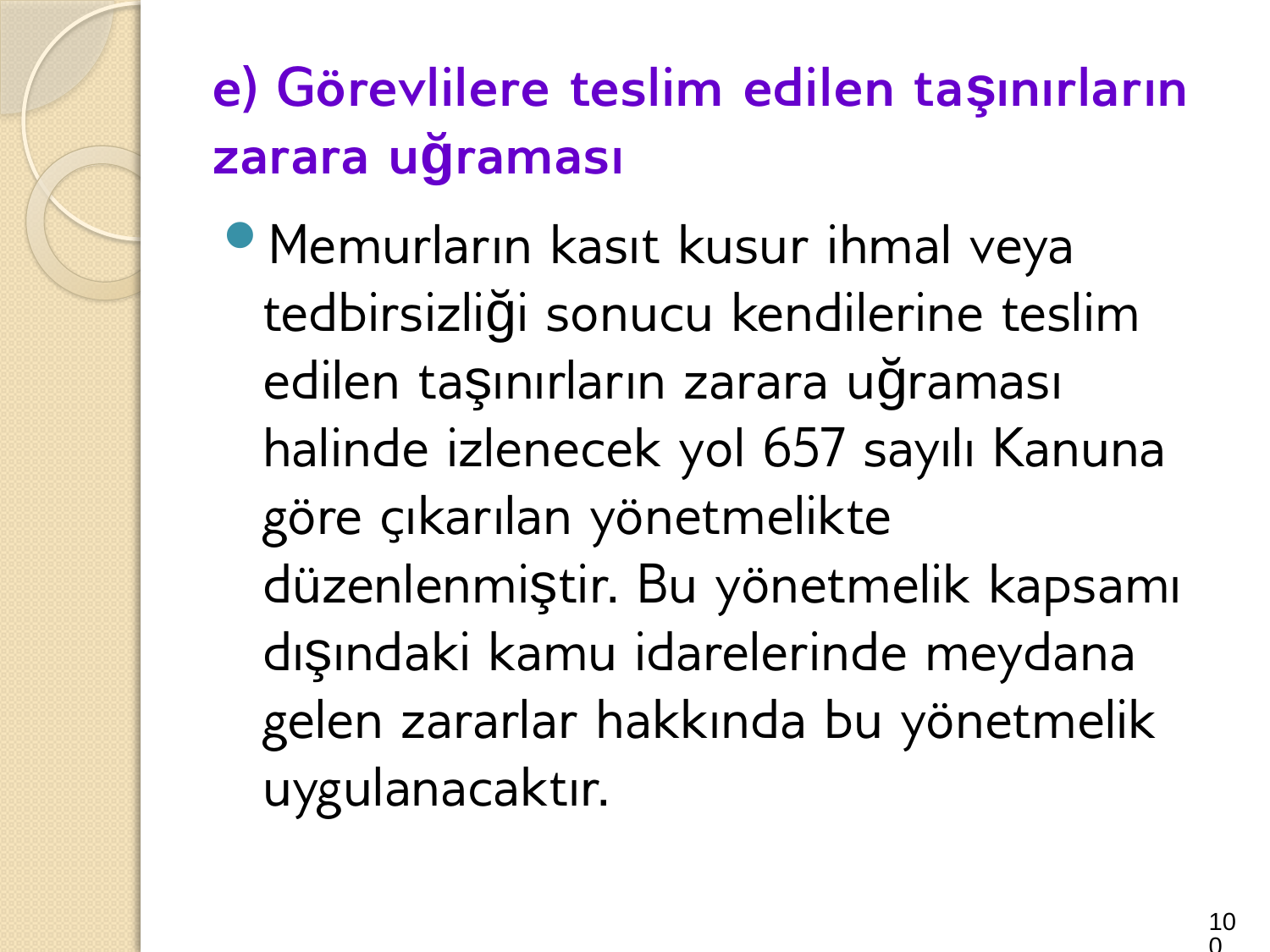

# e) Görevlilere teslim edilen taşınırların zarara uğraması
Memurların kasıt kusur ihmal veya tedbirsizliği sonucu kendilerine teslim edilen taşınırların zarara uğraması halinde izlenecek yol 657 sayılı Kanuna göre çıkarılan yönetmelikte düzenlenmiştir. Bu yönetmelik kapsamı dışındaki kamu idarelerinde meydana gelen zararlar hakkında bu yönetmelik uygulanacaktır.
100